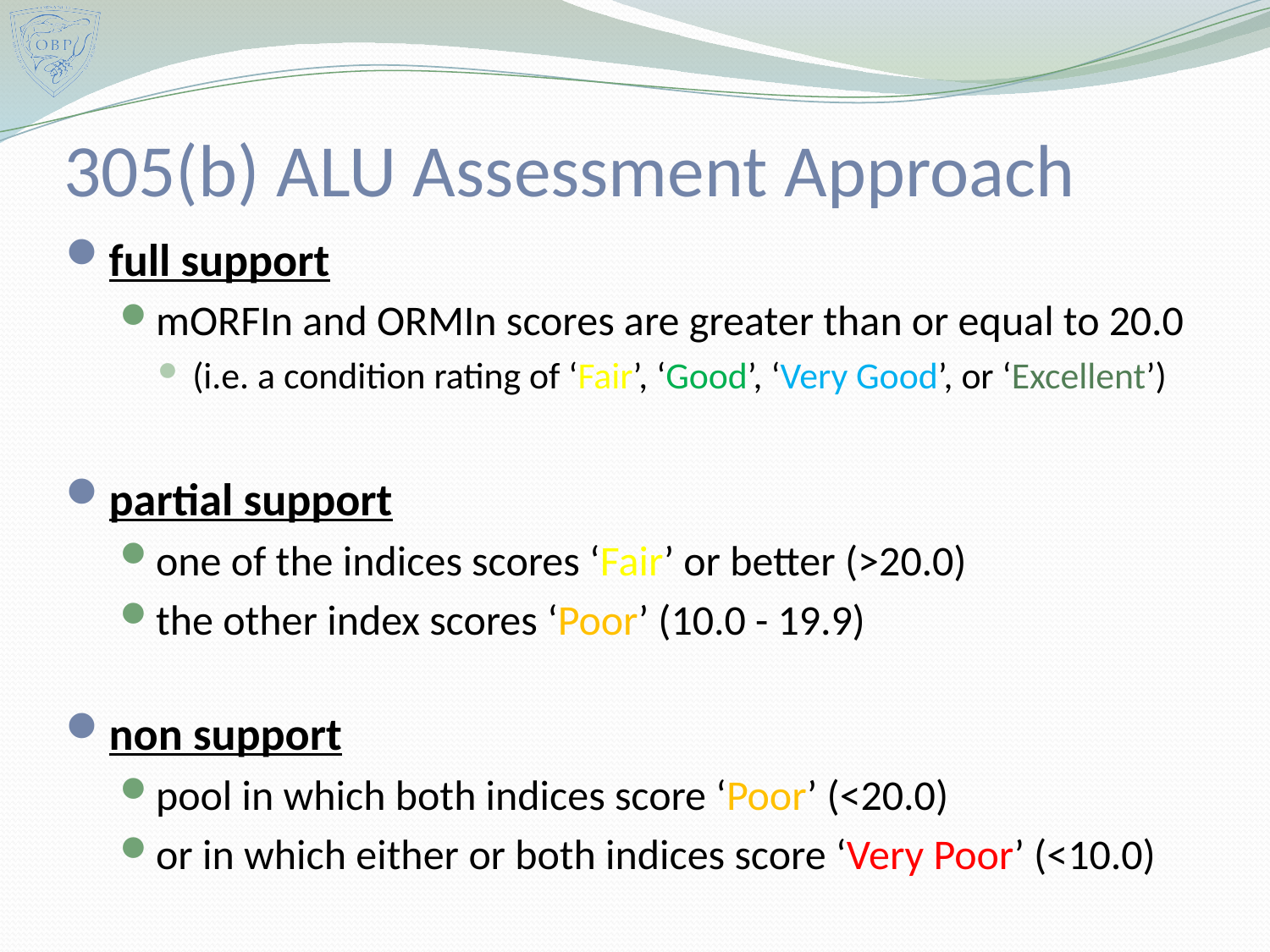

# 305(b) ALU Assessment Approach
full support
mORFIn and ORMIn scores are greater than or equal to 20.0
(i.e. a condition rating of ‘Fair’, ‘Good’, ‘Very Good’, or ‘Excellent’)

partial support
one of the indices scores ‘Fair’ or better (>20.0)
the other index scores ‘Poor’ (10.0 - 19.9)

non support
pool in which both indices score ‘Poor’ (<20.0)
or in which either or both indices score ‘Very Poor’ (<10.0)